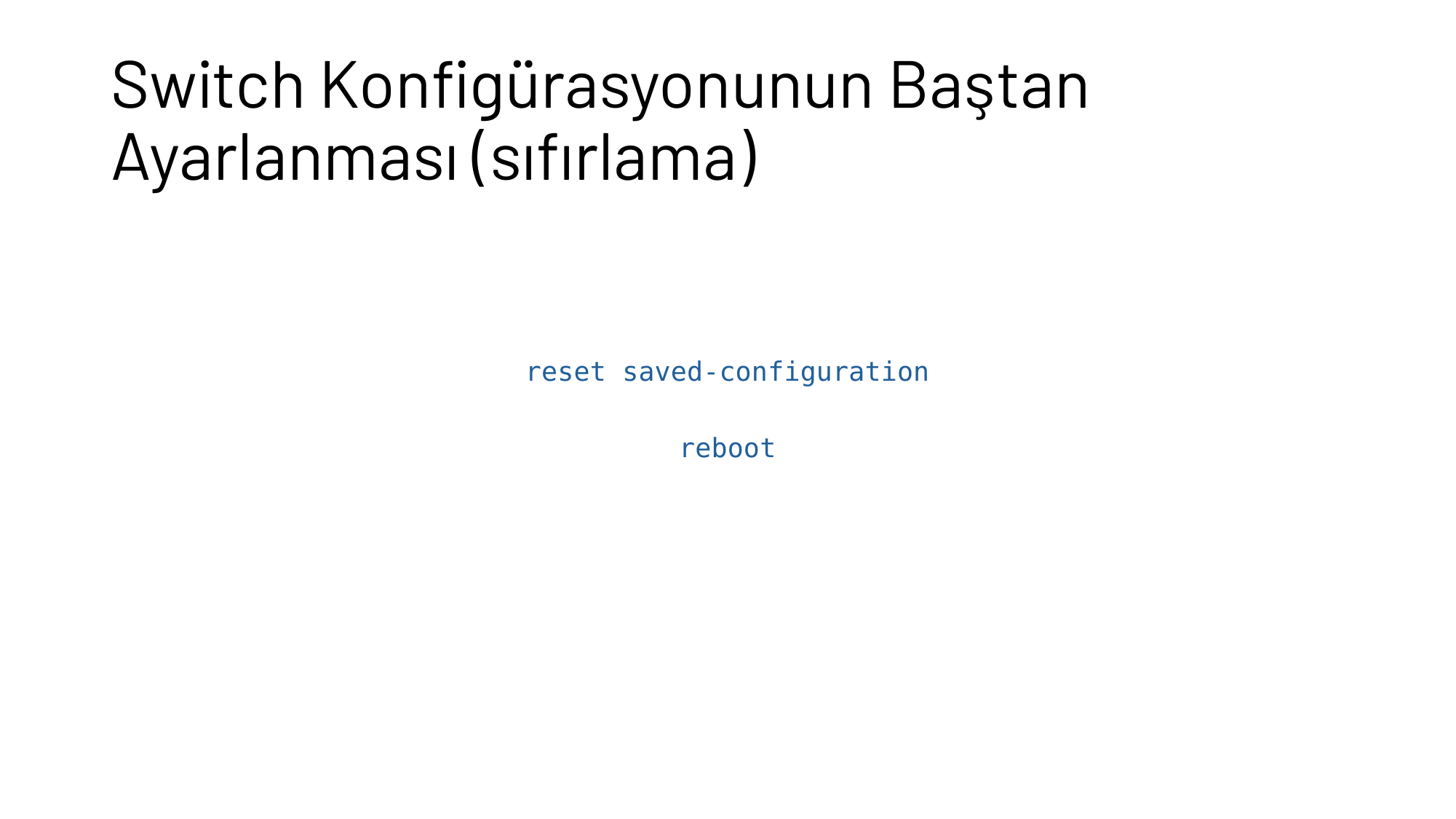

# Switch Konfigürasyonunun Baştan Ayarlanması (sıfırlama)
reset saved-configuration

reboot